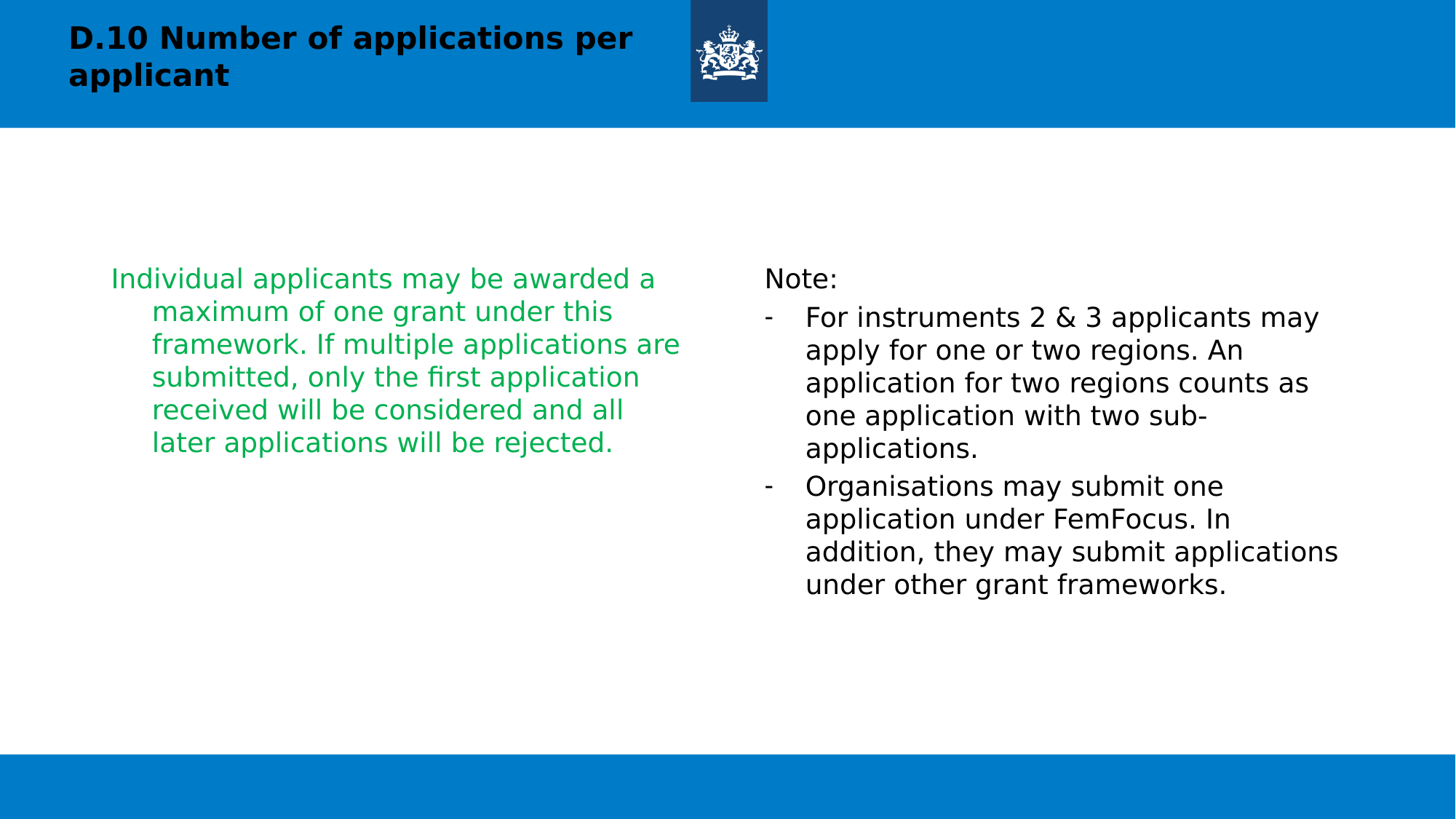

# D.10 Number of applications per applicant
Individual applicants may be awarded a maximum of one grant under this framework. If multiple applications are submitted, only the first application received will be considered and all later applications will be rejected.
Note:
For instruments 2 & 3 applicants may apply for one or two regions. An application for two regions counts as one application with two sub-applications.
Organisations may submit one application under FemFocus. In addition, they may submit applications under other grant frameworks.